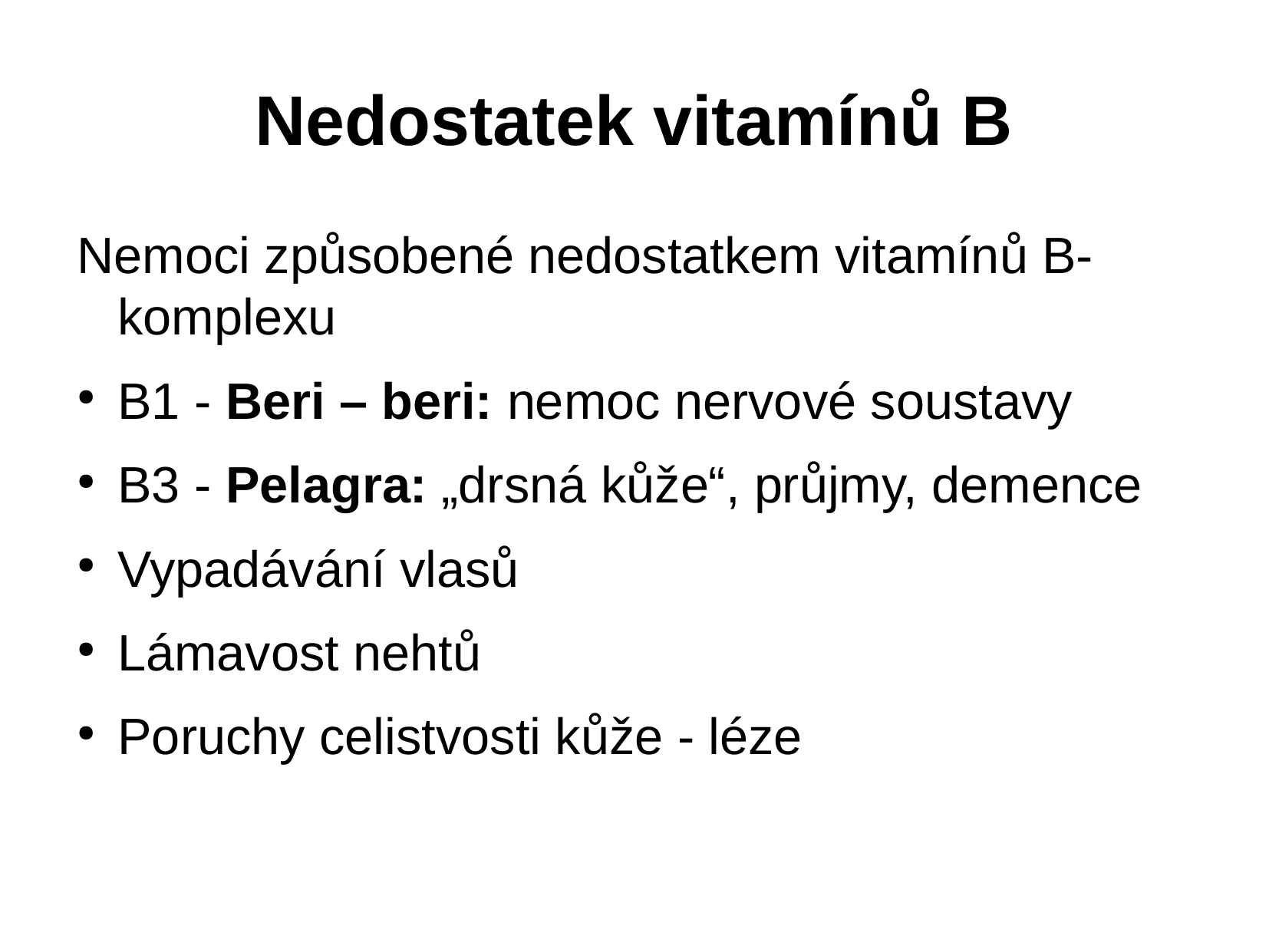

# Nedostatek vitamínů B
Nemoci způsobené nedostatkem vitamínů B- komplexu
B1 - Beri – beri: nemoc nervové soustavy
B3 - Pelagra: „drsná kůže“, průjmy, demence
Vypadávání vlasů
Lámavost nehtů
Poruchy celistvosti kůže - léze